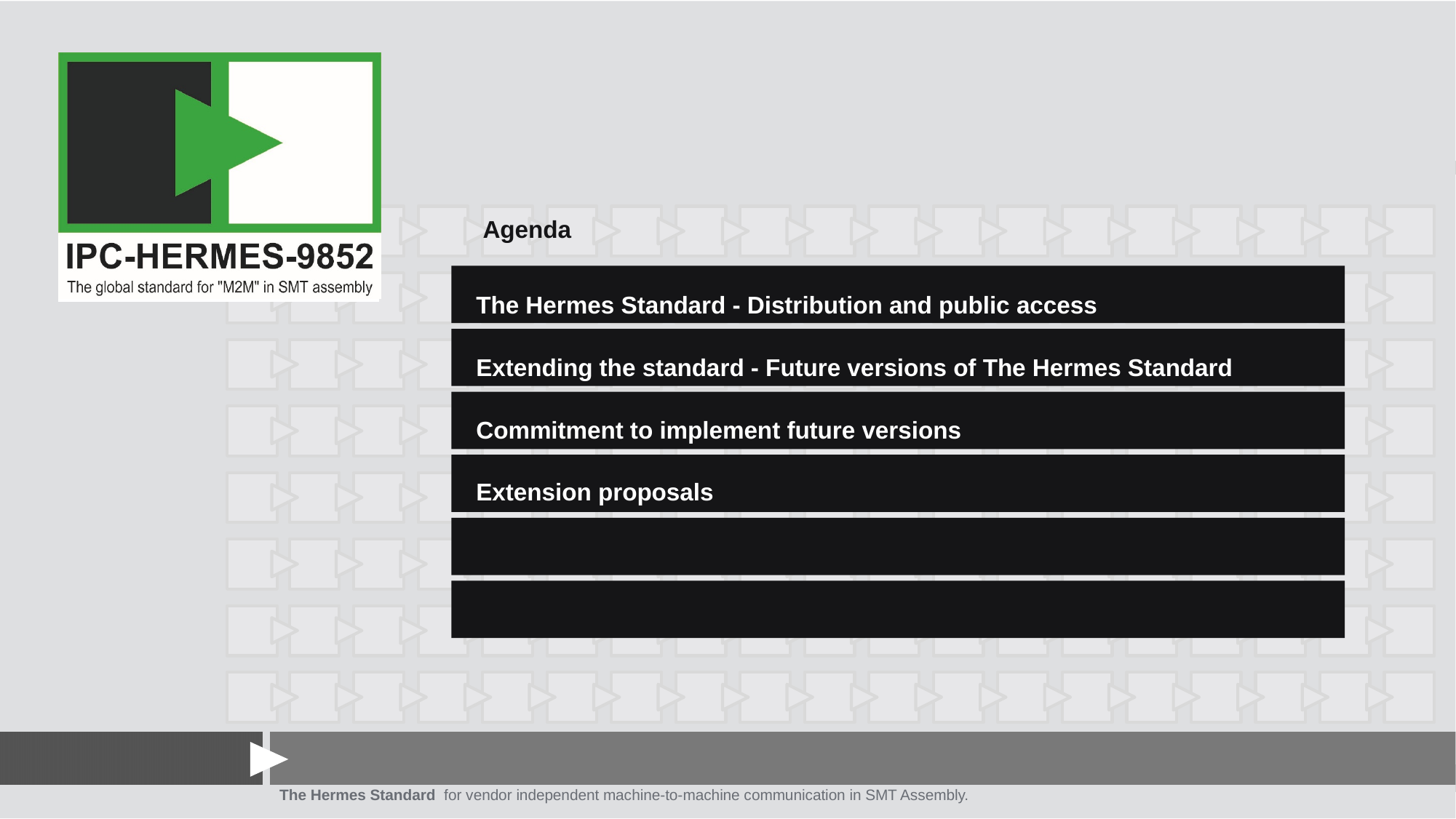

The Hermes Standard - Distribution and public access
Extending the standard - Future versions of The Hermes Standard
Commitment to implement future versions
Extension proposals